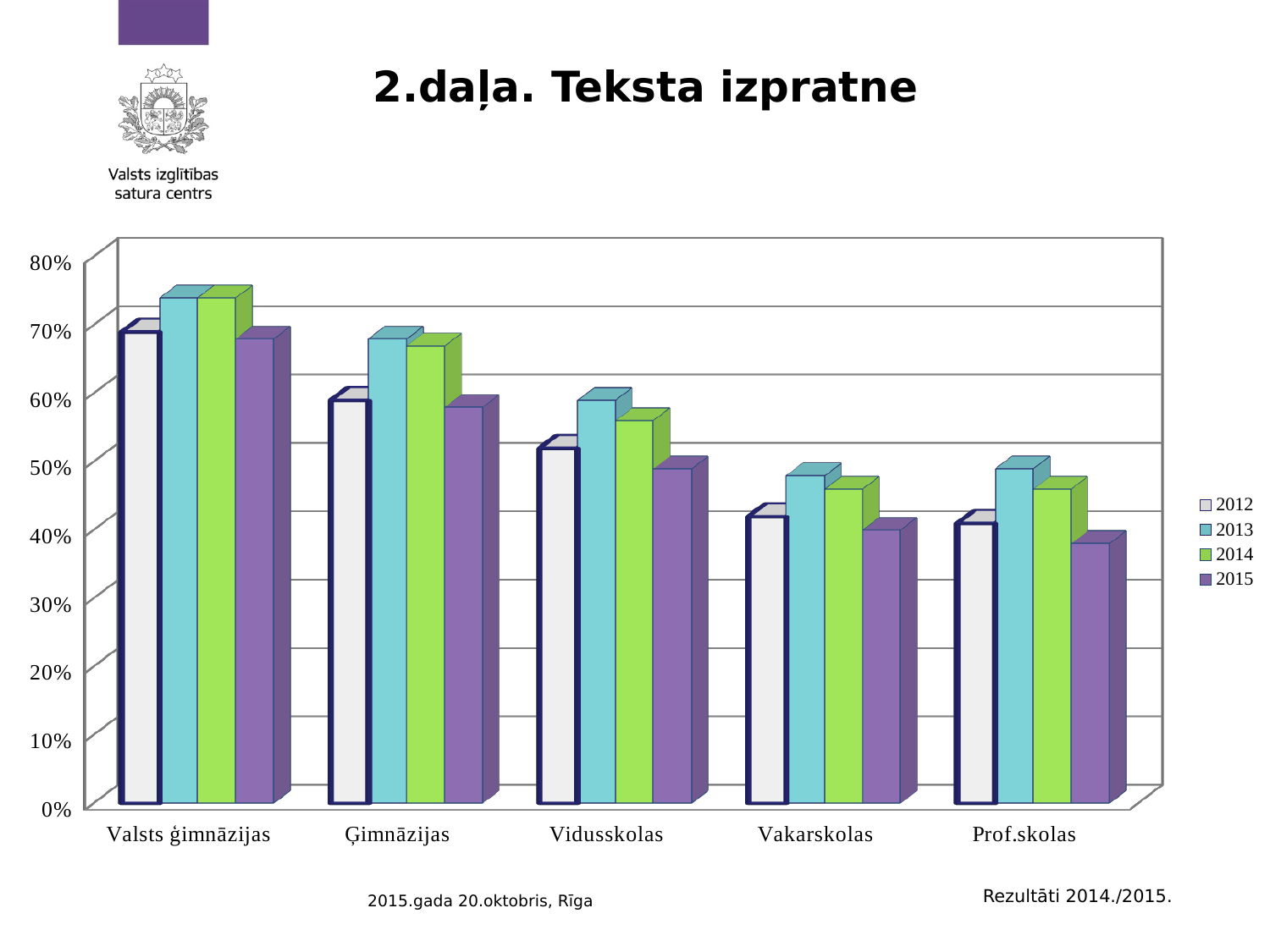

# 2.daļa. Teksta izpratne

[unsupported chart]

Rezultāti 2014./2015.
2015.gada 20.oktobris, Rīga